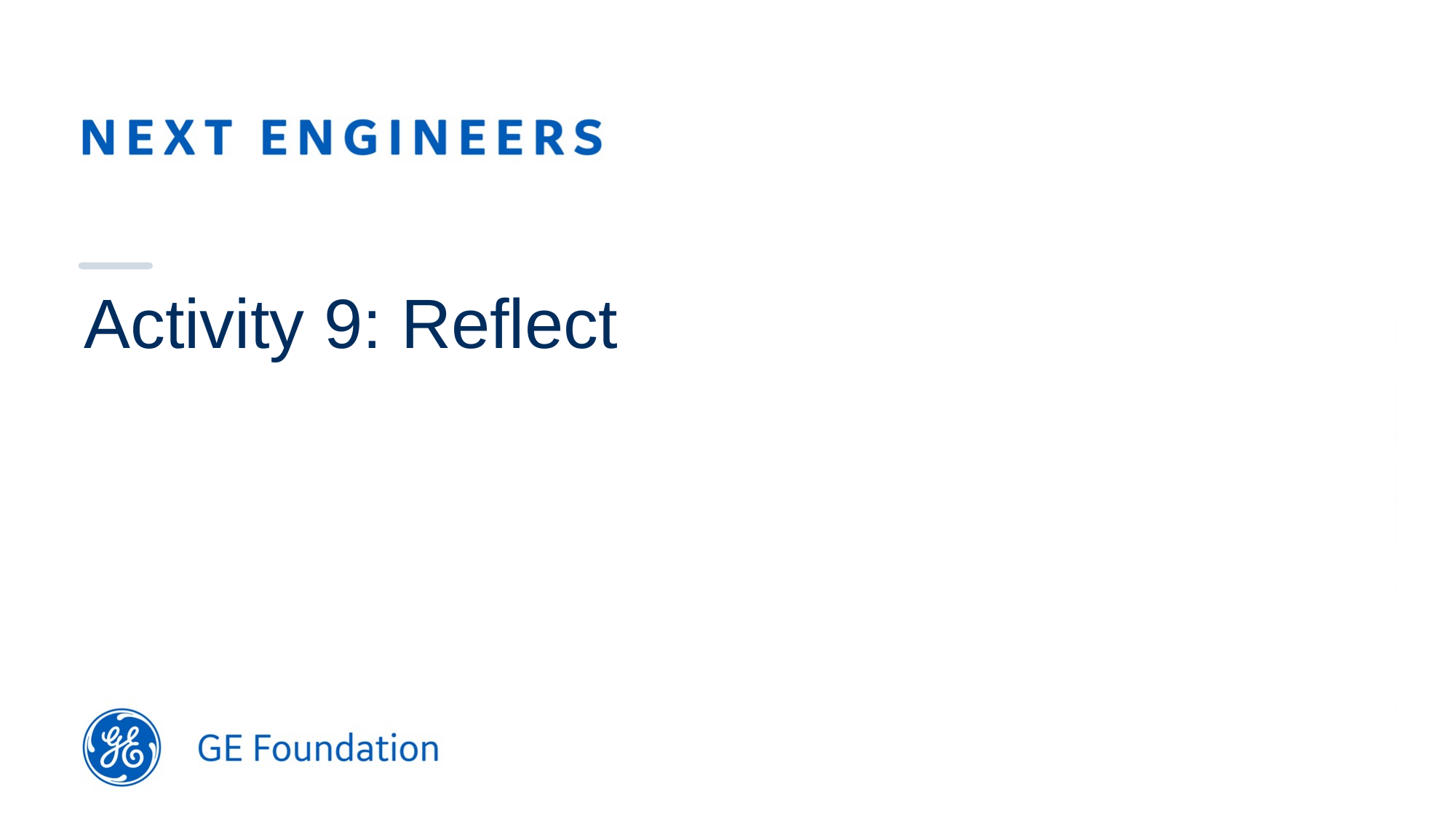

# Activity 9: Reflect
Identify and define the problem